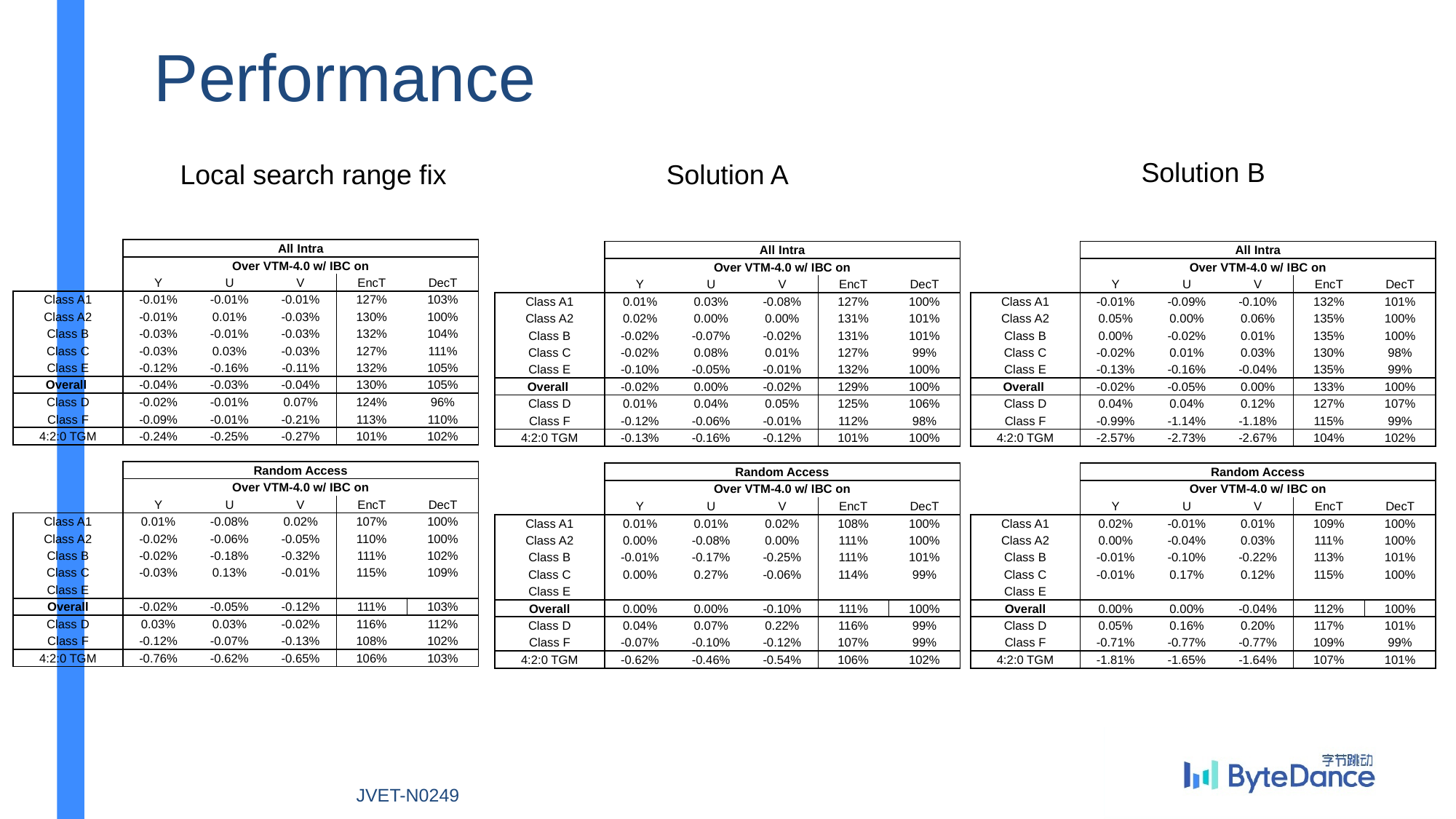

# Performance
Solution B
Local search range fix
Solution A
|  | All Intra |  |  |  |  |
| --- | --- | --- | --- | --- | --- |
|  | Over VTM-4.0 w/ IBC on |  |  |  |  |
|  | Y | U | V | EncT | DecT |
| Class A1 | -0.01% | -0.01% | -0.01% | 127% | 103% |
| Class A2 | -0.01% | 0.01% | -0.03% | 130% | 100% |
| Class B | -0.03% | -0.01% | -0.03% | 132% | 104% |
| Class C | -0.03% | 0.03% | -0.03% | 127% | 111% |
| Class E | -0.12% | -0.16% | -0.11% | 132% | 105% |
| Overall | -0.04% | -0.03% | -0.04% | 130% | 105% |
| Class D | -0.02% | -0.01% | 0.07% | 124% | 96% |
| Class F | -0.09% | -0.01% | -0.21% | 113% | 110% |
| 4:2:0 TGM | -0.24% | -0.25% | -0.27% | 101% | 102% |
|  |  |  |  |  |  |
|  | Random Access |  |  |  |  |
|  | Over VTM-4.0 w/ IBC on |  |  |  |  |
|  | Y | U | V | EncT | DecT |
| Class A1 | 0.01% | -0.08% | 0.02% | 107% | 100% |
| Class A2 | -0.02% | -0.06% | -0.05% | 110% | 100% |
| Class B | -0.02% | -0.18% | -0.32% | 111% | 102% |
| Class C | -0.03% | 0.13% | -0.01% | 115% | 109% |
| Class E |  |  |  |  |  |
| Overall | -0.02% | -0.05% | -0.12% | 111% | 103% |
| Class D | 0.03% | 0.03% | -0.02% | 116% | 112% |
| Class F | -0.12% | -0.07% | -0.13% | 108% | 102% |
| 4:2:0 TGM | -0.76% | -0.62% | -0.65% | 106% | 103% |
|  | All Intra |  |  |  |  |
| --- | --- | --- | --- | --- | --- |
|  | Over VTM-4.0 w/ IBC on |  |  |  |  |
|  | Y | U | V | EncT | DecT |
| Class A1 | 0.01% | 0.03% | -0.08% | 127% | 100% |
| Class A2 | 0.02% | 0.00% | 0.00% | 131% | 101% |
| Class B | -0.02% | -0.07% | -0.02% | 131% | 101% |
| Class C | -0.02% | 0.08% | 0.01% | 127% | 99% |
| Class E | -0.10% | -0.05% | -0.01% | 132% | 100% |
| Overall | -0.02% | 0.00% | -0.02% | 129% | 100% |
| Class D | 0.01% | 0.04% | 0.05% | 125% | 106% |
| Class F | -0.12% | -0.06% | -0.01% | 112% | 98% |
| 4:2:0 TGM | -0.13% | -0.16% | -0.12% | 101% | 100% |
|  |  |  |  |  |  |
|  | Random Access |  |  |  |  |
|  | Over VTM-4.0 w/ IBC on |  |  |  |  |
|  | Y | U | V | EncT | DecT |
| Class A1 | 0.01% | 0.01% | 0.02% | 108% | 100% |
| Class A2 | 0.00% | -0.08% | 0.00% | 111% | 100% |
| Class B | -0.01% | -0.17% | -0.25% | 111% | 101% |
| Class C | 0.00% | 0.27% | -0.06% | 114% | 99% |
| Class E |  |  |  |  |  |
| Overall | 0.00% | 0.00% | -0.10% | 111% | 100% |
| Class D | 0.04% | 0.07% | 0.22% | 116% | 99% |
| Class F | -0.07% | -0.10% | -0.12% | 107% | 99% |
| 4:2:0 TGM | -0.62% | -0.46% | -0.54% | 106% | 102% |
|  | All Intra |  |  |  |  |
| --- | --- | --- | --- | --- | --- |
|  | Over VTM-4.0 w/ IBC on |  |  |  |  |
|  | Y | U | V | EncT | DecT |
| Class A1 | -0.01% | -0.09% | -0.10% | 132% | 101% |
| Class A2 | 0.05% | 0.00% | 0.06% | 135% | 100% |
| Class B | 0.00% | -0.02% | 0.01% | 135% | 100% |
| Class C | -0.02% | 0.01% | 0.03% | 130% | 98% |
| Class E | -0.13% | -0.16% | -0.04% | 135% | 99% |
| Overall | -0.02% | -0.05% | 0.00% | 133% | 100% |
| Class D | 0.04% | 0.04% | 0.12% | 127% | 107% |
| Class F | -0.99% | -1.14% | -1.18% | 115% | 99% |
| 4:2:0 TGM | -2.57% | -2.73% | -2.67% | 104% | 102% |
|  |  |  |  |  |  |
|  | Random Access |  |  |  |  |
|  | Over VTM-4.0 w/ IBC on |  |  |  |  |
|  | Y | U | V | EncT | DecT |
| Class A1 | 0.02% | -0.01% | 0.01% | 109% | 100% |
| Class A2 | 0.00% | -0.04% | 0.03% | 111% | 100% |
| Class B | -0.01% | -0.10% | -0.22% | 113% | 101% |
| Class C | -0.01% | 0.17% | 0.12% | 115% | 100% |
| Class E |  |  |  |  |  |
| Overall | 0.00% | 0.00% | -0.04% | 112% | 100% |
| Class D | 0.05% | 0.16% | 0.20% | 117% | 101% |
| Class F | -0.71% | -0.77% | -0.77% | 109% | 99% |
| 4:2:0 TGM | -1.81% | -1.65% | -1.64% | 107% | 101% |
JVET-N0249